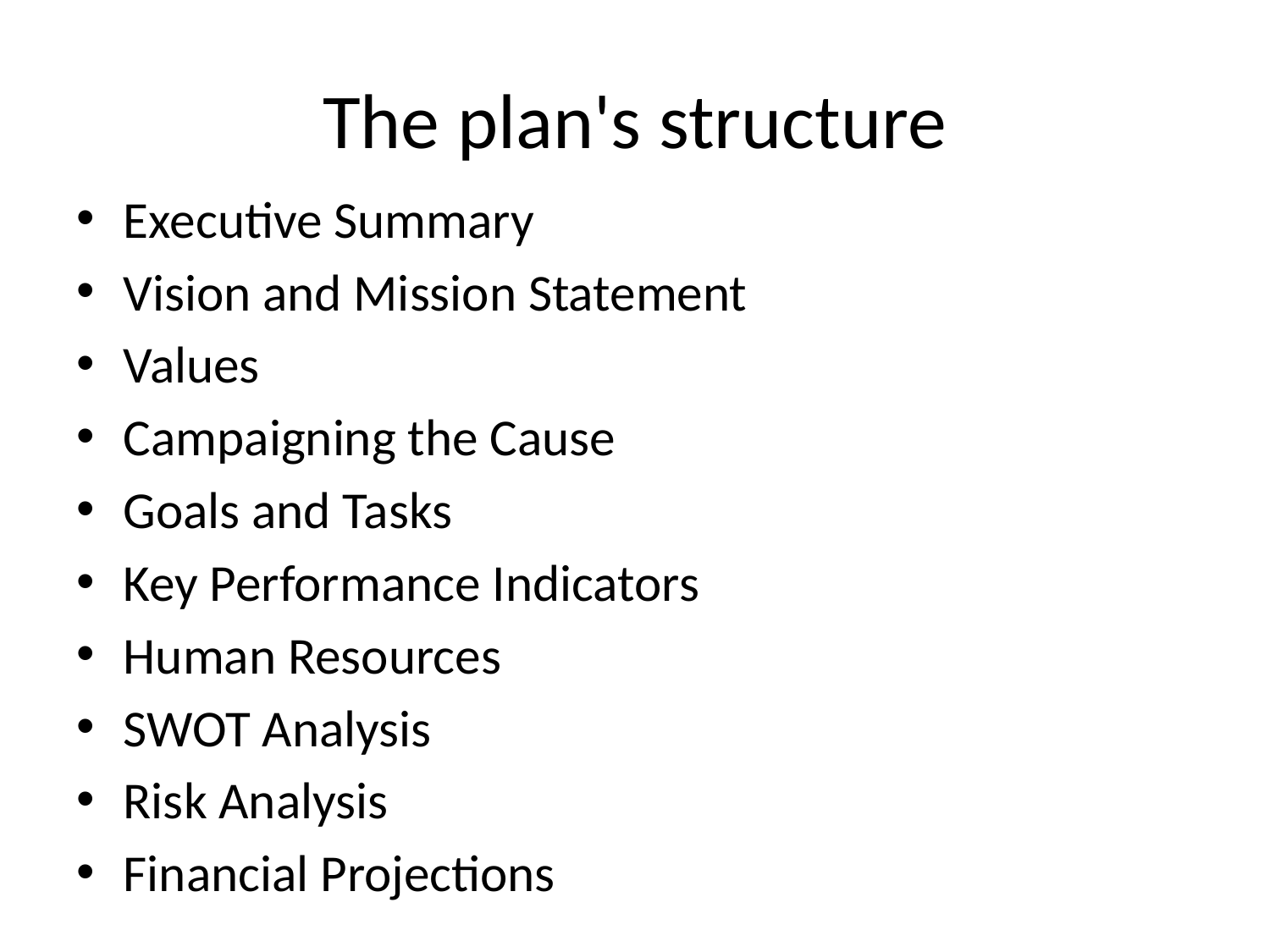

# The plan's structure
Executive Summary
Vision and Mission Statement
Values
Campaigning the Cause
Goals and Tasks
Key Performance Indicators
Human Resources
SWOT Analysis
Risk Analysis
Financial Projections